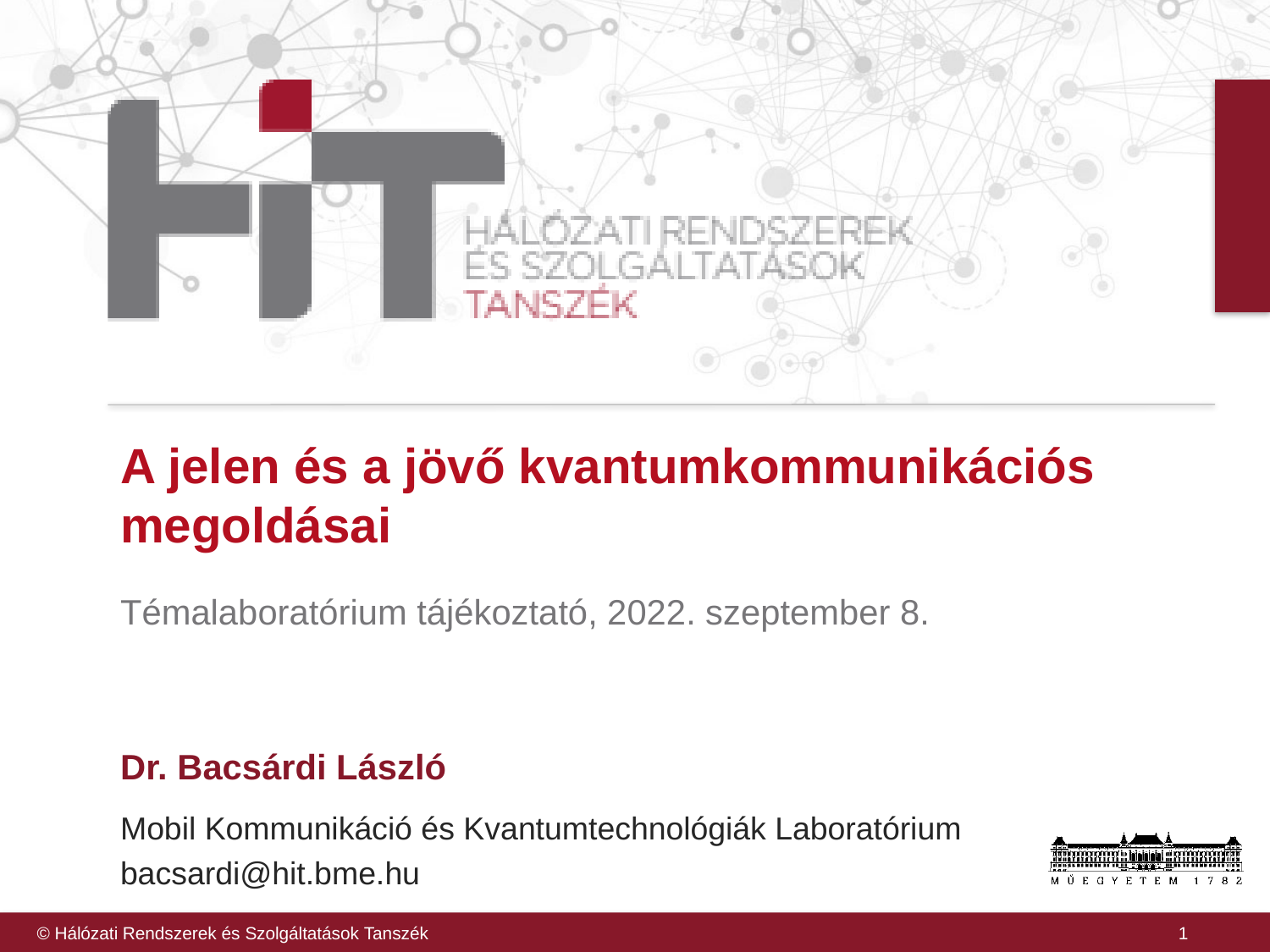

A jelen és a jövő kvantumkommunikációs megoldásai
Témalaboratórium tájékoztató, 2022. szeptember 8.
Dr. Bacsárdi László
Mobil Kommunikáció és Kvantumtechnológiák Laboratórium
bacsardi@hit.bme.hu